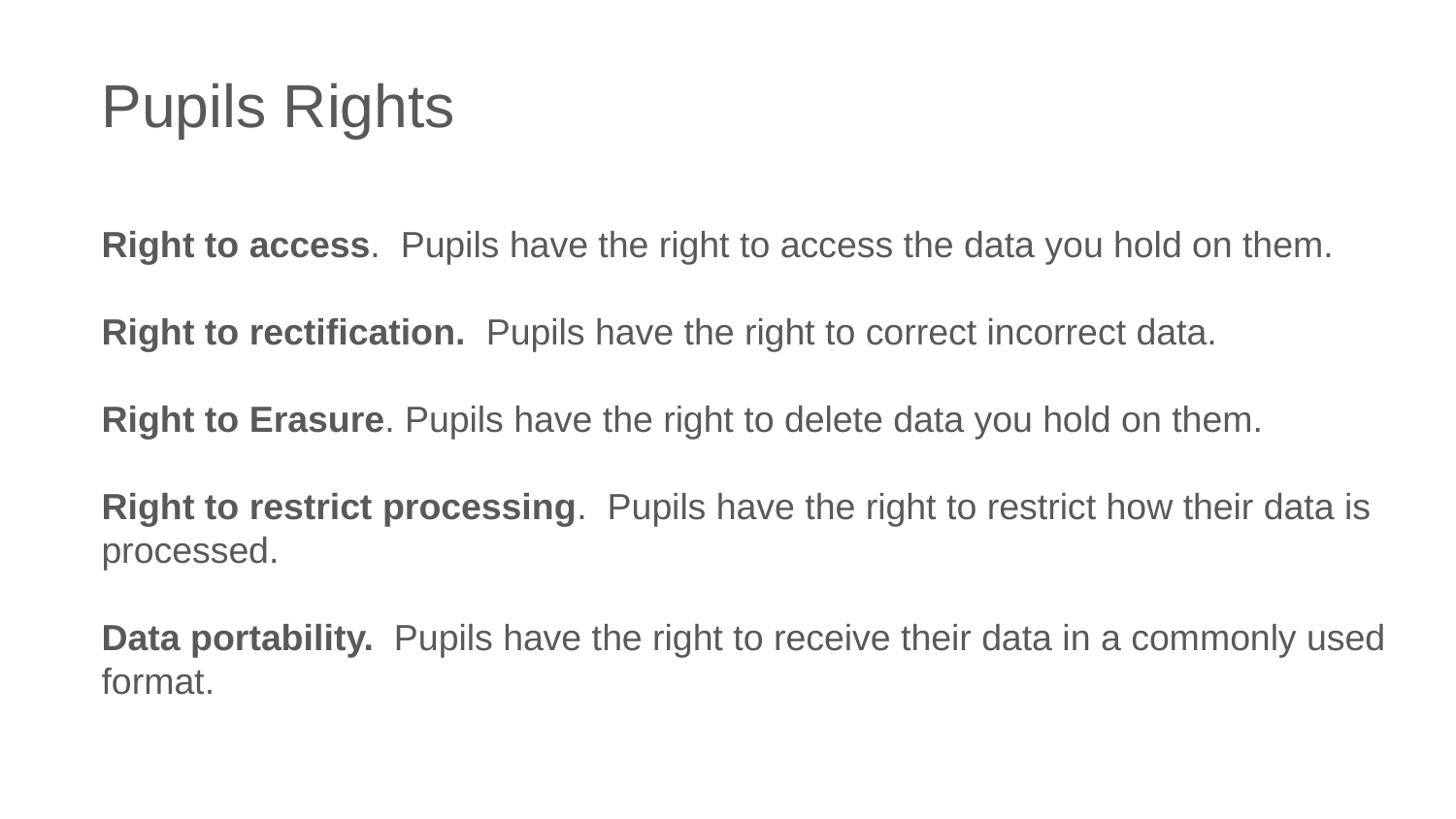

Pupils Rights
Right to access.  Pupils have the right to access the data you hold on them.

Right to rectification.  Pupils have the right to correct incorrect data.

Right to Erasure. Pupils have the right to delete data you hold on them.

Right to restrict processing.  Pupils have the right to restrict how their data is processed.

Data portability.  Pupils have the right to receive their data in a commonly used format.